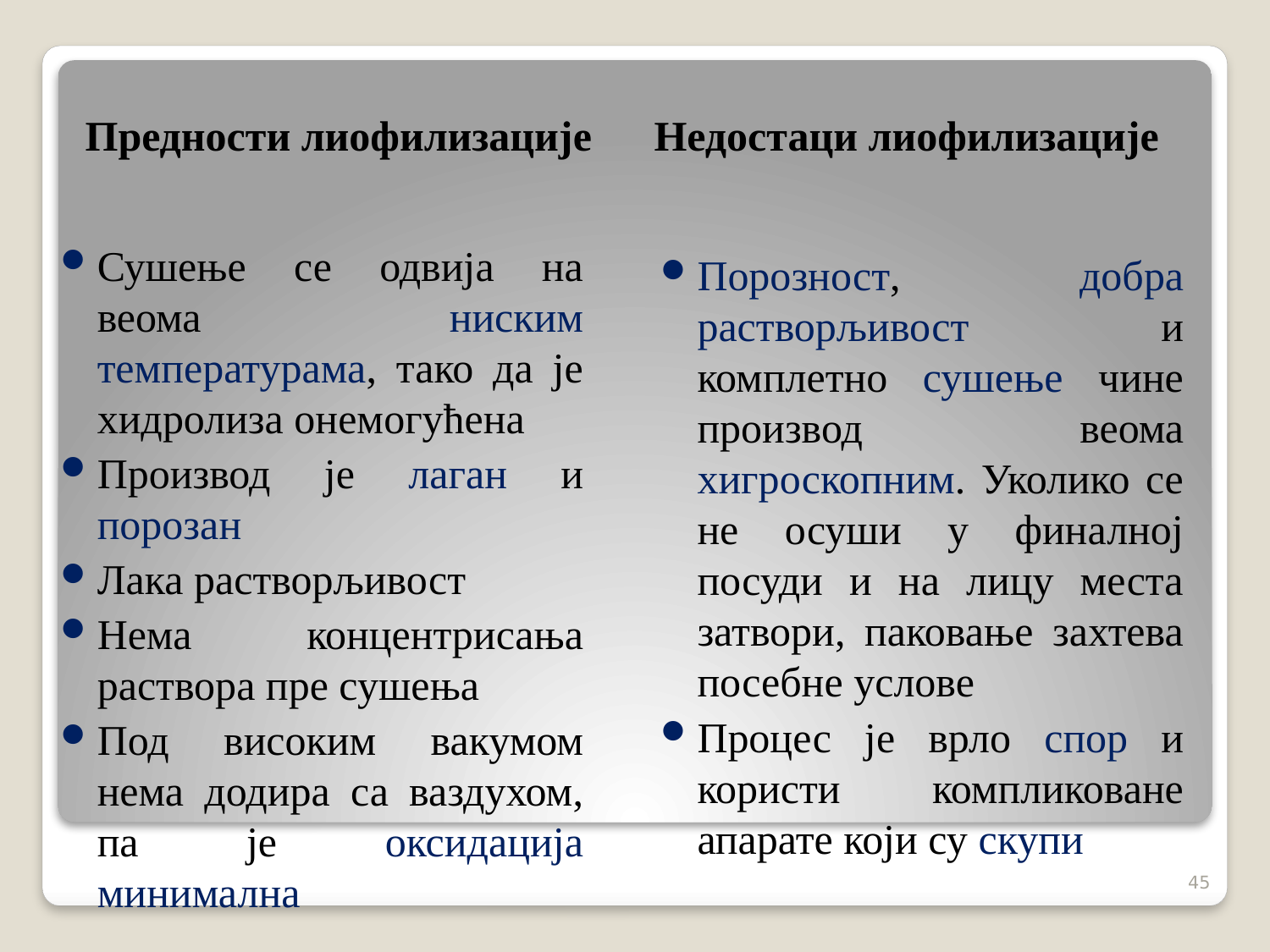

Предности лиофилизације
Недостаци лиофилизације
Сушење се одвија на веома ниским температурама, тако да је хидролиза онемогућена
Производ је лаган и порозан
Лака растворљивост
Нема концентрисања раствора пре сушења
Под високим вакумом нема додира са ваздухом, па је оксидација минимална

Порозност, добра растворљивост и комплетно сушење чине производ веома хигроскопним. Уколико се не осуши у финалној посуди и на лицу места затвори, паковање захтева посебне услове
Процес је врло спор и користи компликоване апарате који су скупи
45